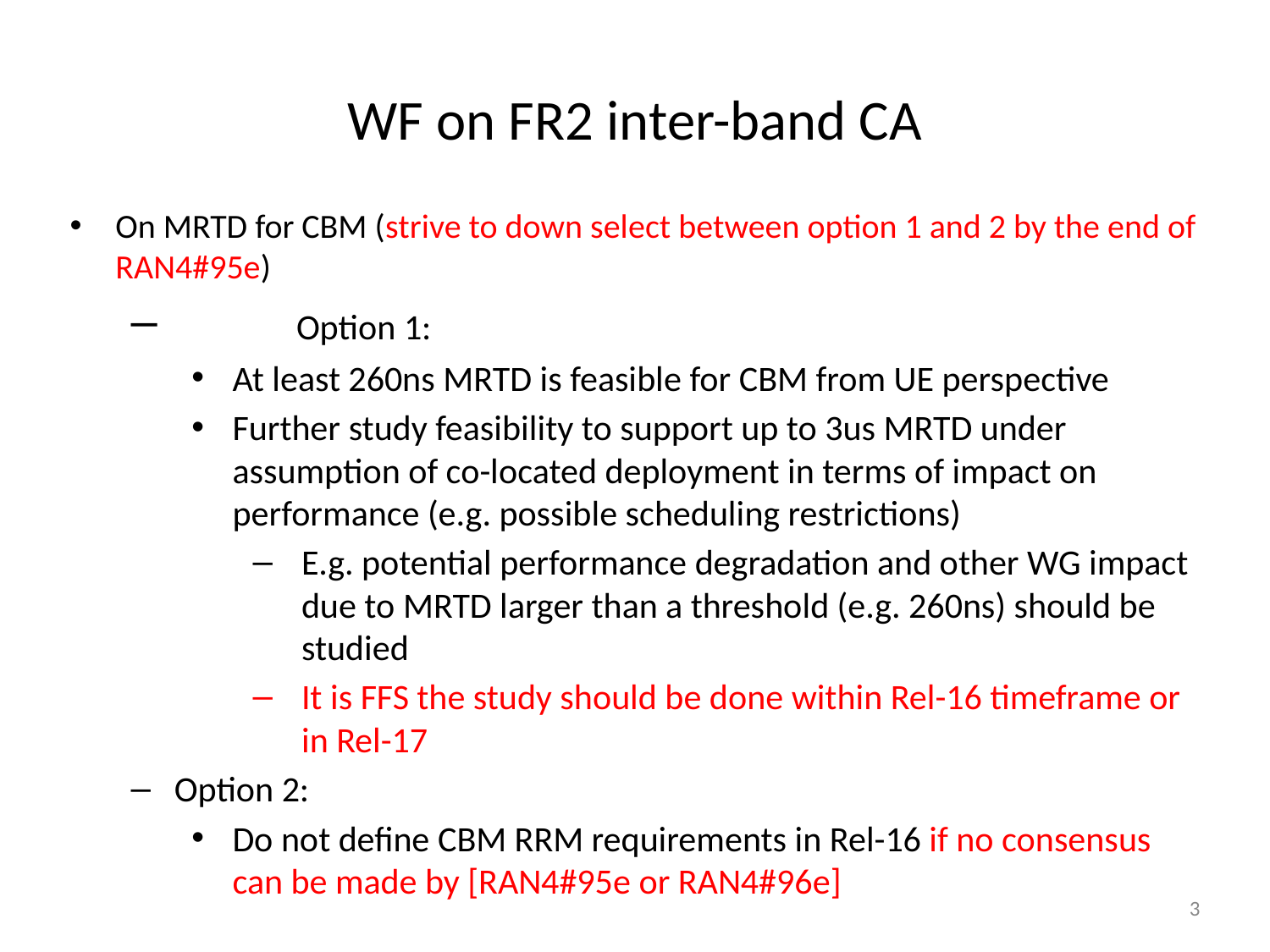

# WF on FR2 inter-band CA
On MRTD for CBM (strive to down select between option 1 and 2 by the end of RAN4#95e)
	Option 1:
At least 260ns MRTD is feasible for CBM from UE perspective
Further study feasibility to support up to 3us MRTD under assumption of co-located deployment in terms of impact on performance (e.g. possible scheduling restrictions)
E.g. potential performance degradation and other WG impact due to MRTD larger than a threshold (e.g. 260ns) should be studied
It is FFS the study should be done within Rel-16 timeframe or in Rel-17
Option 2:
Do not define CBM RRM requirements in Rel-16 if no consensus can be made by [RAN4#95e or RAN4#96e]

3